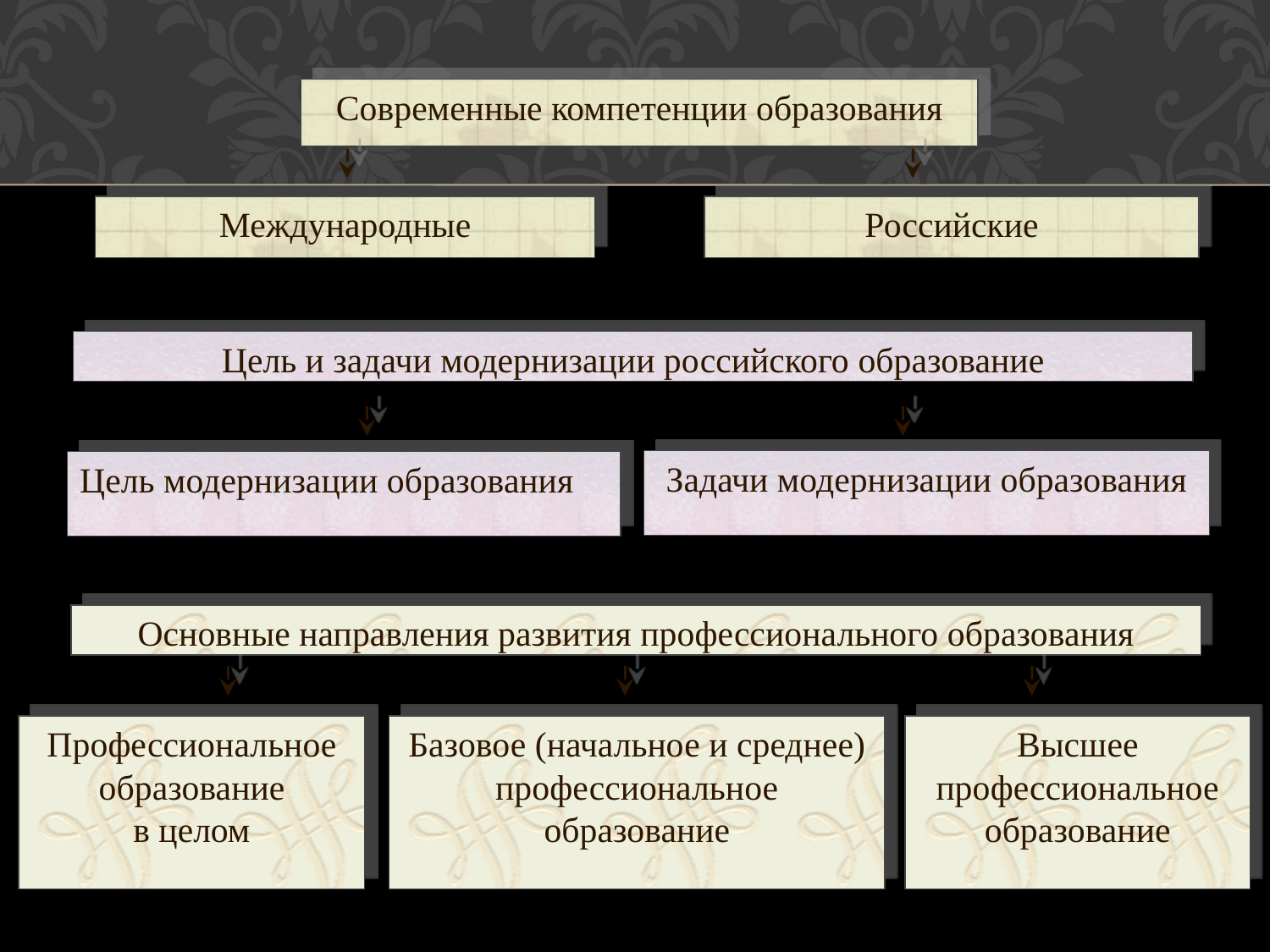

Современные компетенции образования
Международные
Российские

Цель и задачи модернизации российского образование
Задачи модернизации образования

Цель модернизации образования
Основные направления развития профессионального образования
Профессиональное
образование
в целом
Базовое (начальное и среднее)
профессиональное
образование
Высшее
профессиональное образование
2